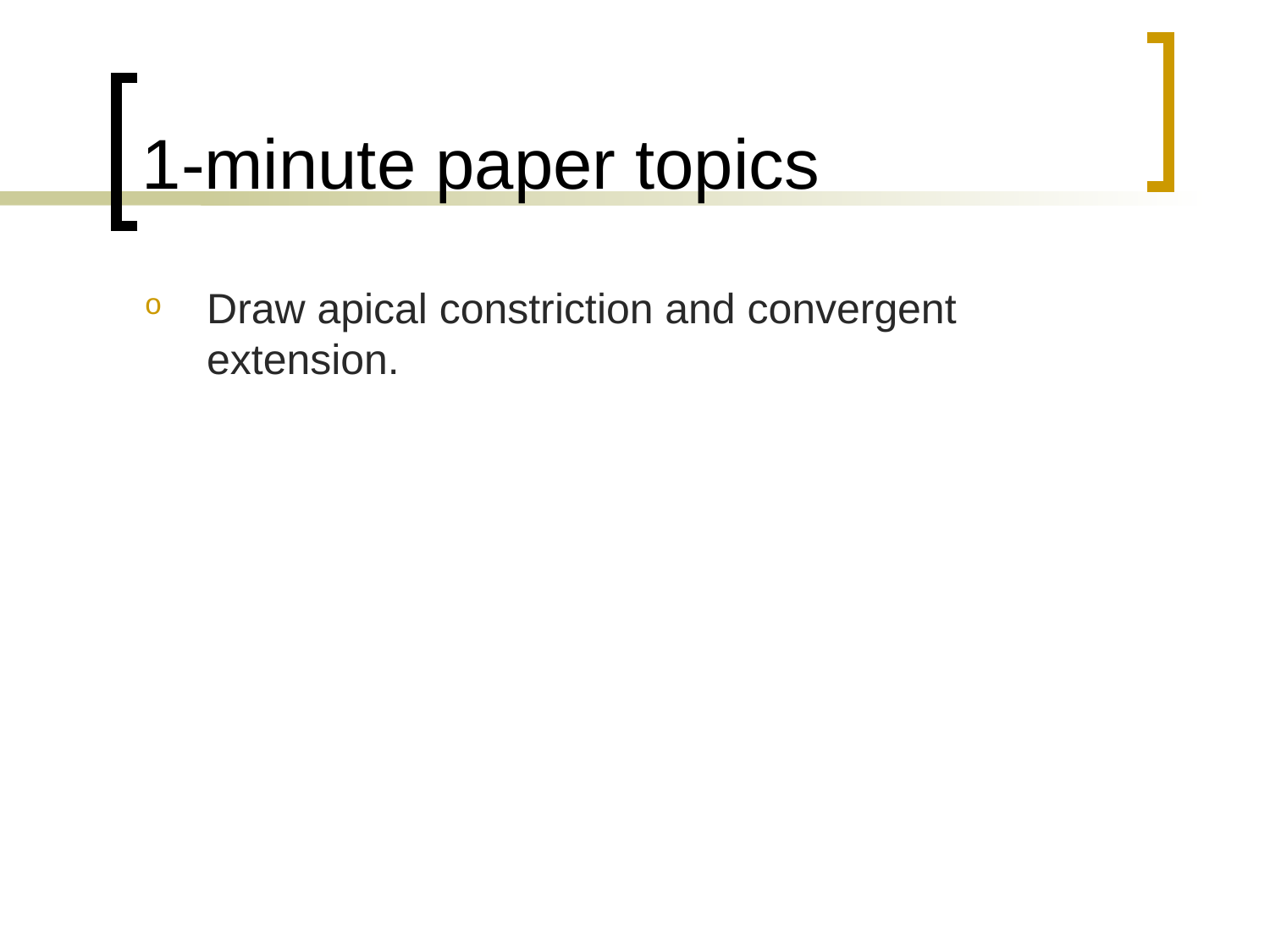

# 1-minute paper topics
Draw apical constriction and convergent extension.